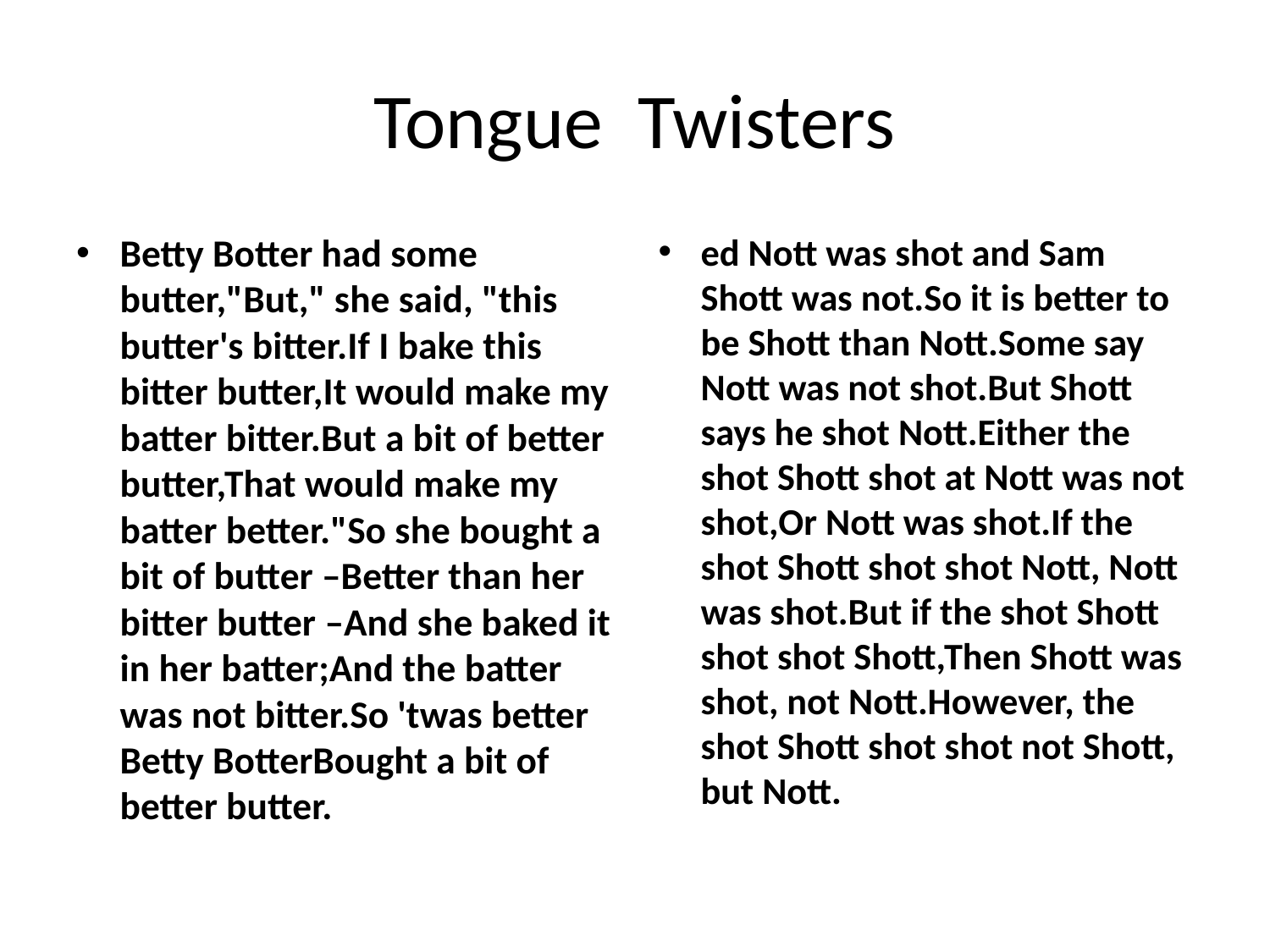

# Tongue  Twisters
Betty Botter had some butter,"But," she said, "this butter's bitter.If I bake this bitter butter,It would make my batter bitter.But a bit of better butter,That would make my batter better."So she bought a bit of butter –Better than her bitter butter –And she baked it in her batter;And the batter was not bitter.So 'twas better Betty BotterBought a bit of better butter.

ed Nott was shot and Sam Shott was not.So it is better to be Shott than Nott.Some say Nott was not shot.But Shott says he shot Nott.Either the shot Shott shot at Nott was not shot,Or Nott was shot.If the shot Shott shot shot Nott, Nott was shot.But if the shot Shott shot shot Shott,Then Shott was shot, not Nott.However, the shot Shott shot shot not Shott, but Nott.